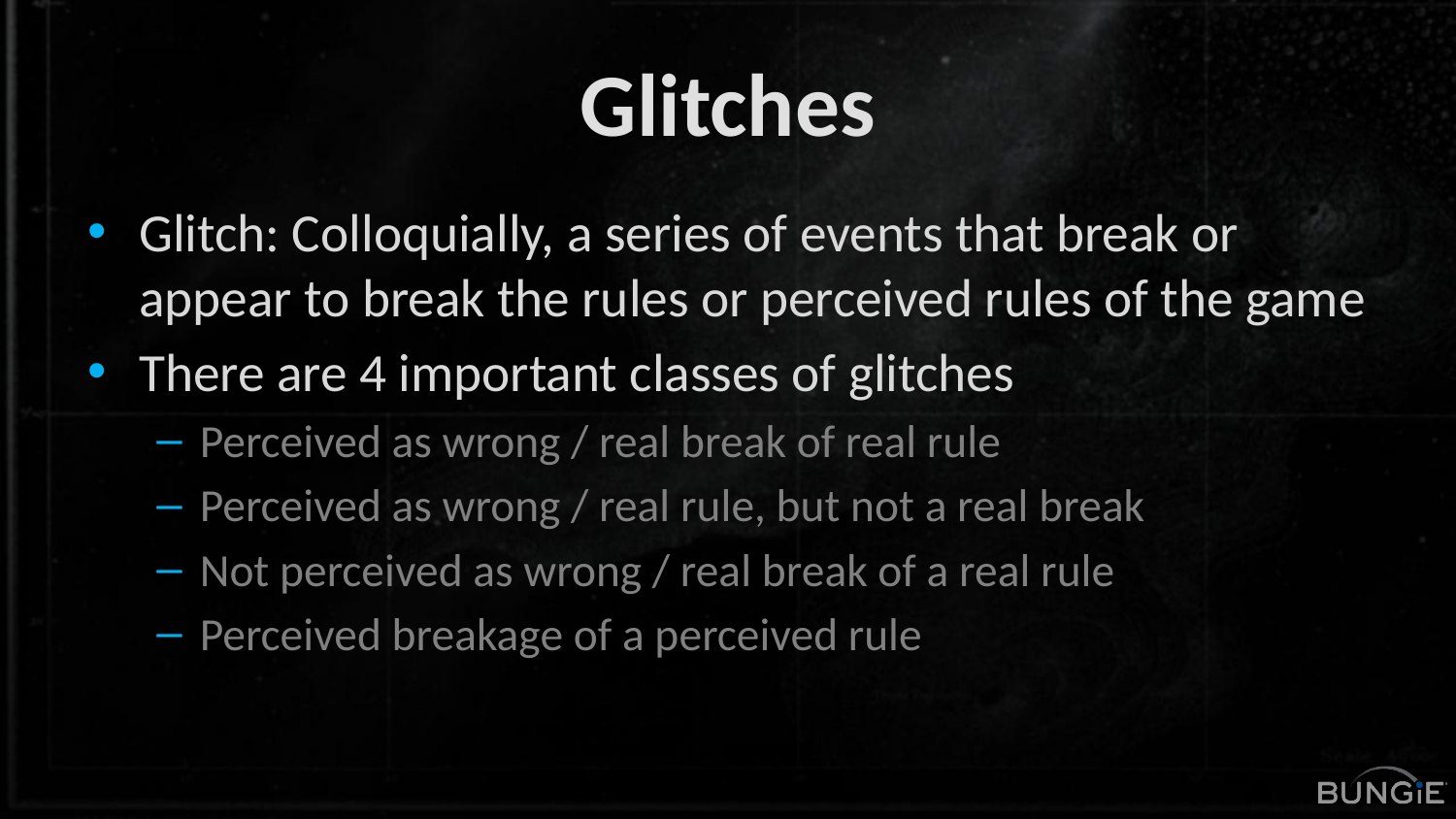

# Glitches
Glitch: Colloquially, a series of events that break or appear to break the rules or perceived rules of the game
There are 4 important classes of glitches
Perceived as wrong / real break of real rule
Perceived as wrong / real rule, but not a real break
Not perceived as wrong / real break of a real rule
Perceived breakage of a perceived rule